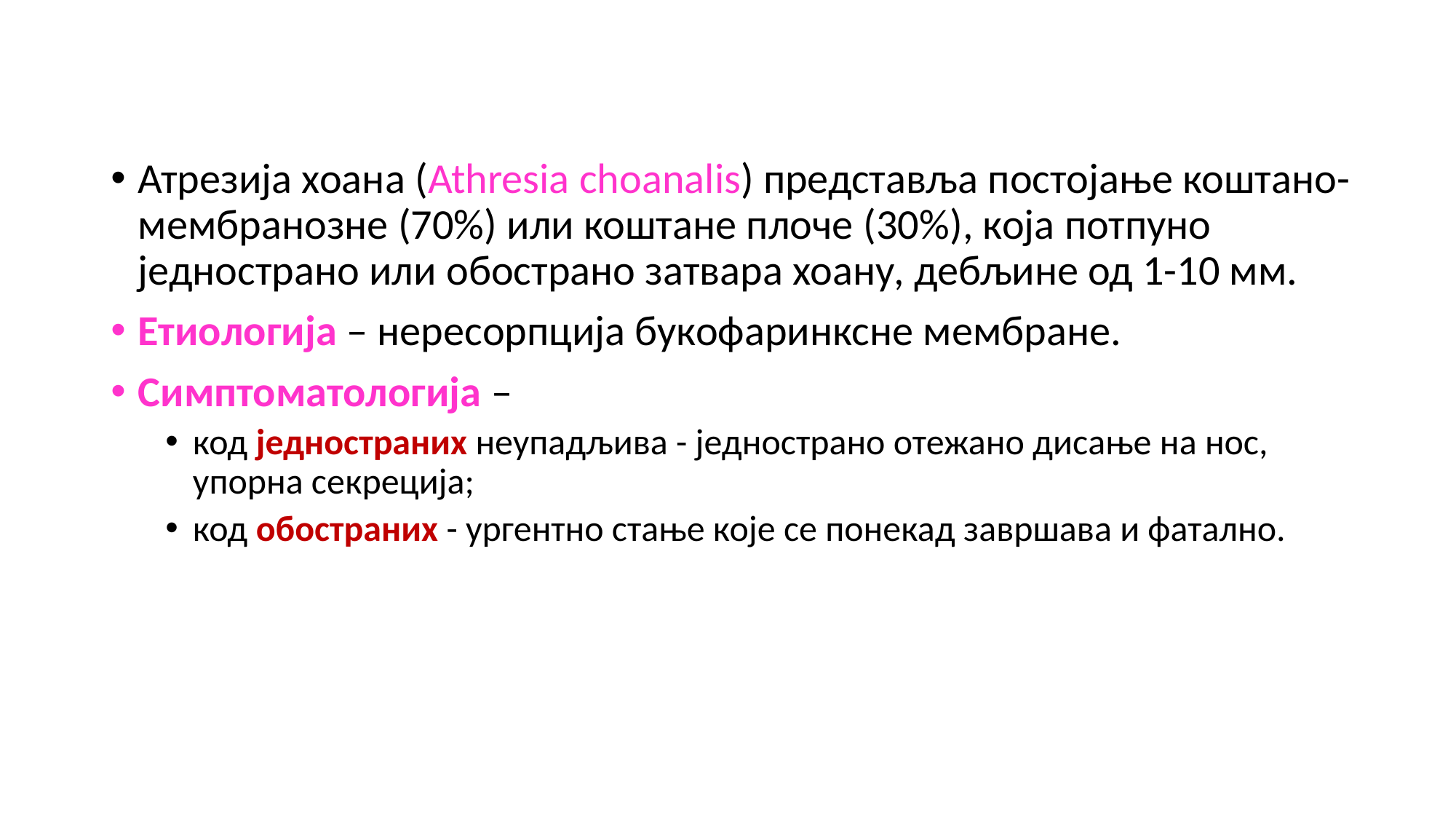

Атрезија хоана (Athresia choanalis) представља постојање коштано-мембранозне (70%) или коштане плоче (30%), која потпуно једнострано или обострано затвара хоану, дебљине од 1-10 мм.
Етиологија – нересорпција букофаринксне мембране.
Симптоматологија –
код једностраних неупадљива - једнострано отежано дисање на нос, упорна секреција;
код обостраних - ургентно стање које се понекад завршава и фатално.